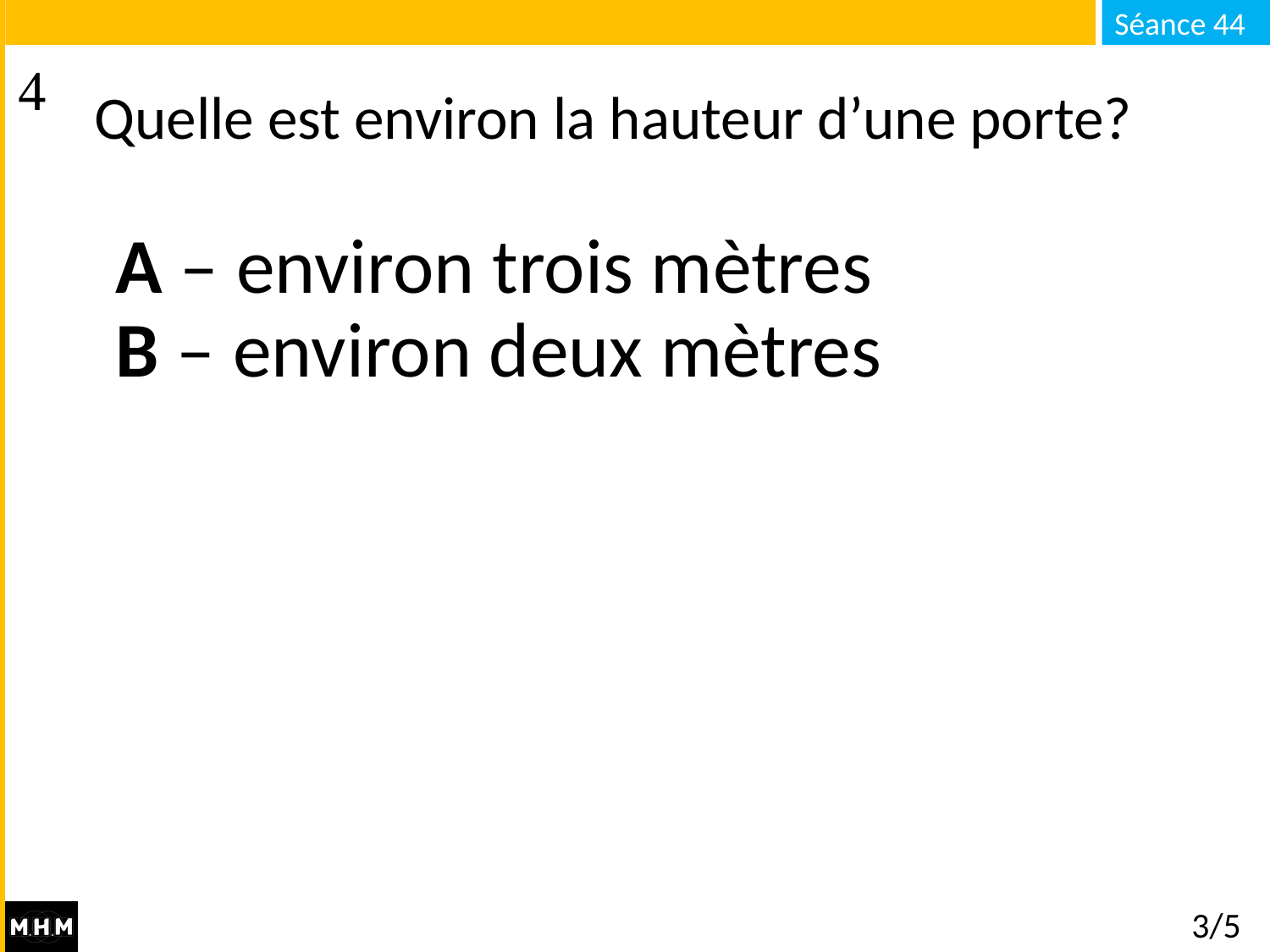

# Quelle est environ la hauteur d’une porte?
A – environ trois mètres
B – environ deux mètres
3/5